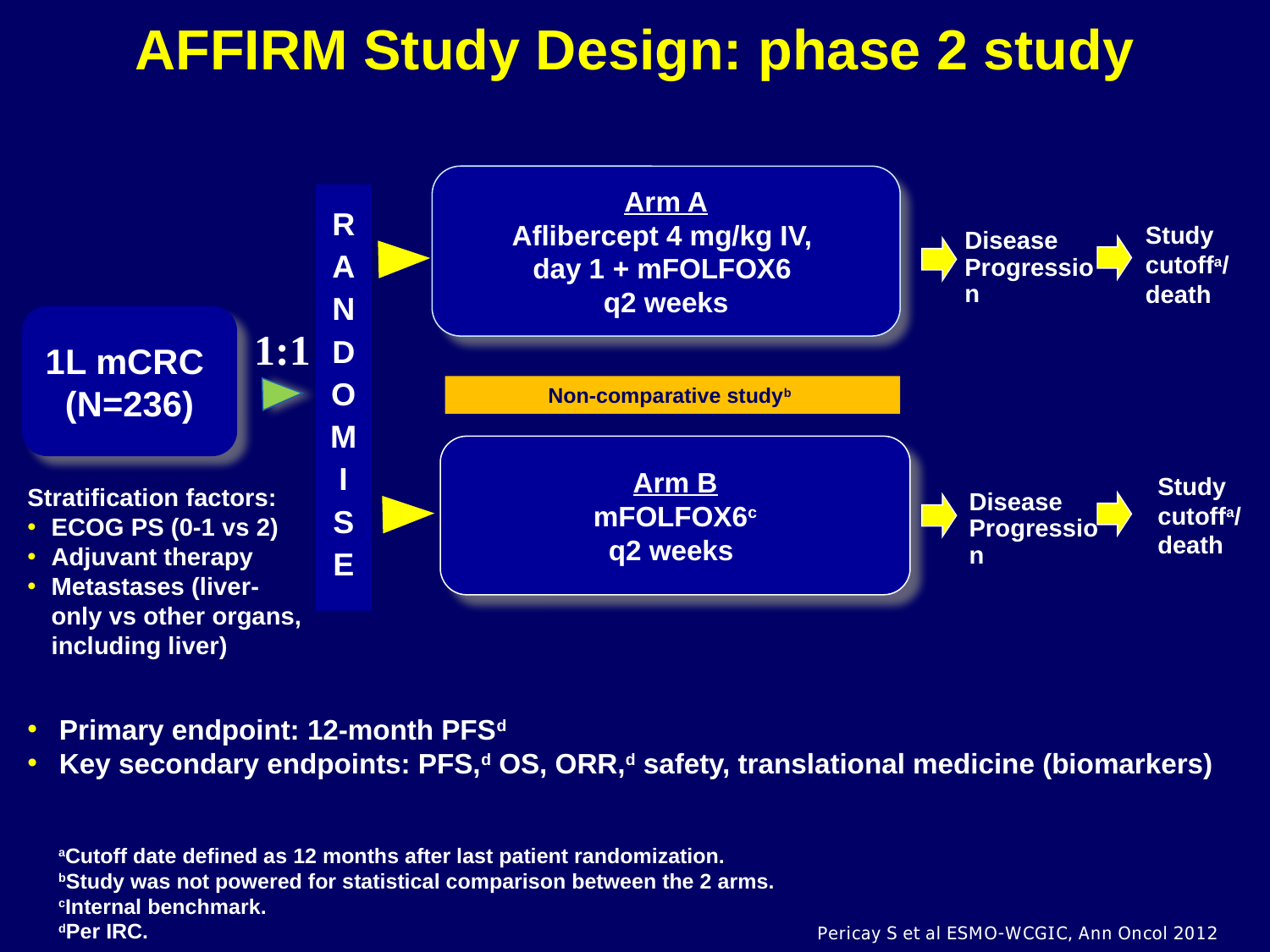

AFFIRM Study Design: phase 2 study
Arm A
Aflibercept 4 mg/kg IV,
day 1 + mFOLFOX6
q2 weeks
R
A
N
D
O
M
I
S
E
Study
cutoffa/
death
Disease
Progression

1L mCRC
(N=236)
1:1

Non-comparative studyb
Arm B
mFOLFOX6c
q2 weeks
Study
cutoffa/
death
Stratification factors:
ECOG PS (0-1 vs 2)
Adjuvant therapy
Metastases (liver-only vs other organs, including liver)

Disease
Progression

Primary endpoint: 12-month PFSd
Key secondary endpoints: PFS,d OS, ORR,d safety, translational medicine (biomarkers)
aCutoff date defined as 12 months after last patient randomization.
bStudy was not powered for statistical comparison between the 2 arms.
cInternal benchmark.
dPer IRC.
Pericay S et al ESMO-WCGIC, Ann Oncol 2012